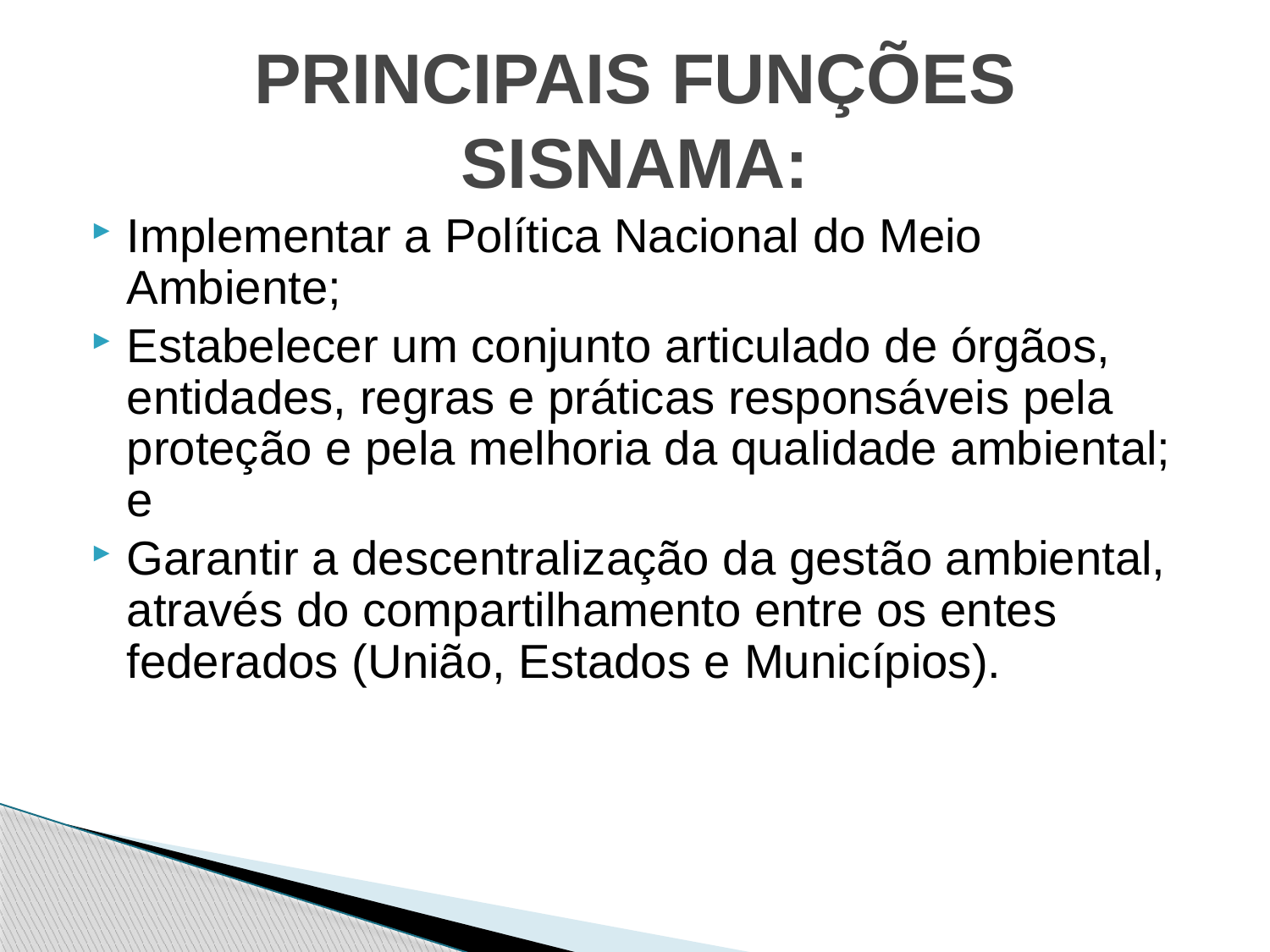

# PRINCIPAIS FUNÇÕES SISNAMA:
Implementar a Política Nacional do Meio Ambiente;
Estabelecer um conjunto articulado de órgãos, entidades, regras e práticas responsáveis pela proteção e pela melhoria da qualidade ambiental; e
Garantir a descentralização da gestão ambiental, através do compartilhamento entre os entes federados (União, Estados e Municípios).